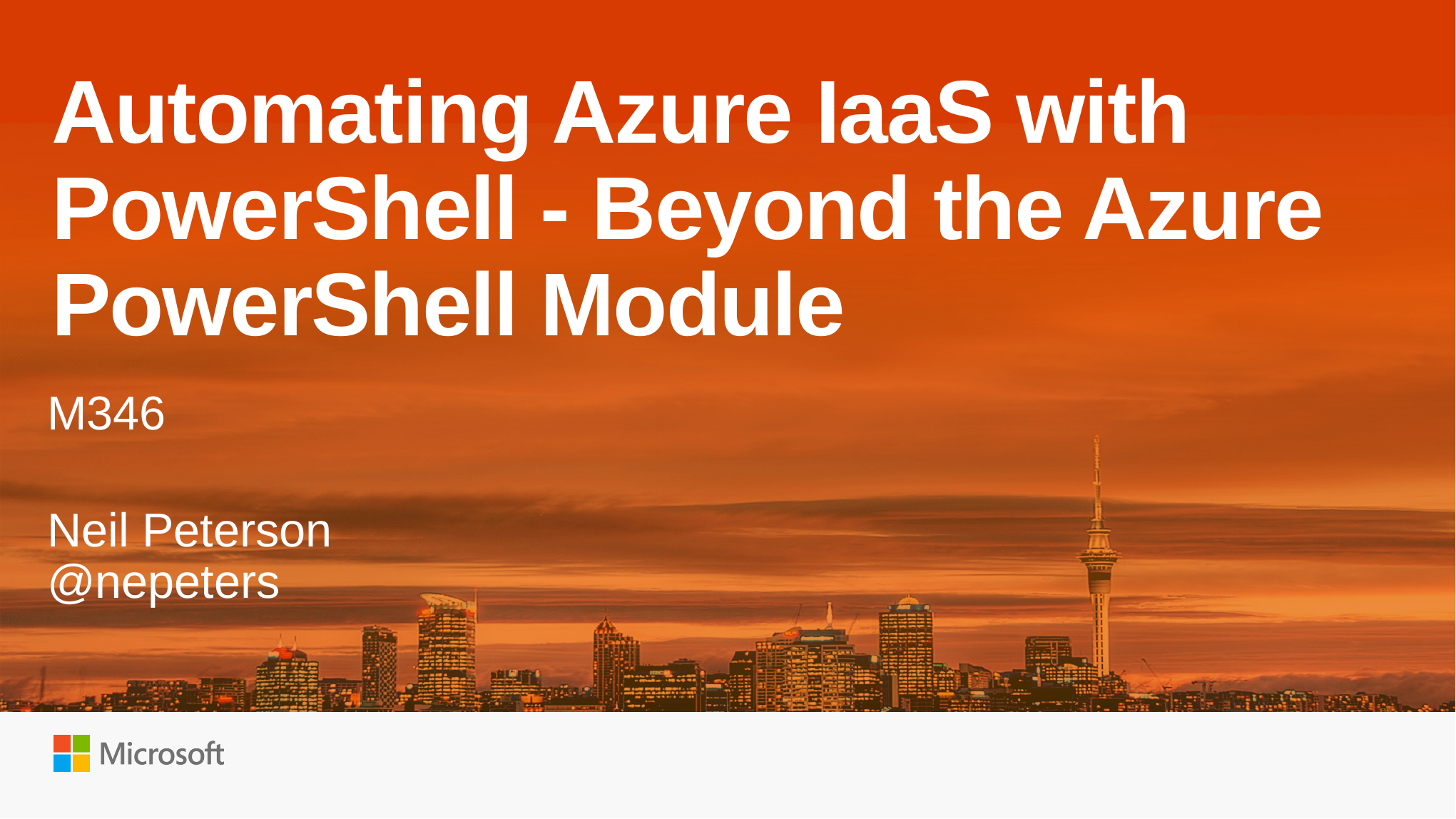

# Automating Azure IaaS with PowerShell - Beyond the Azure PowerShell Module
M346
Neil Peterson
@nepeters